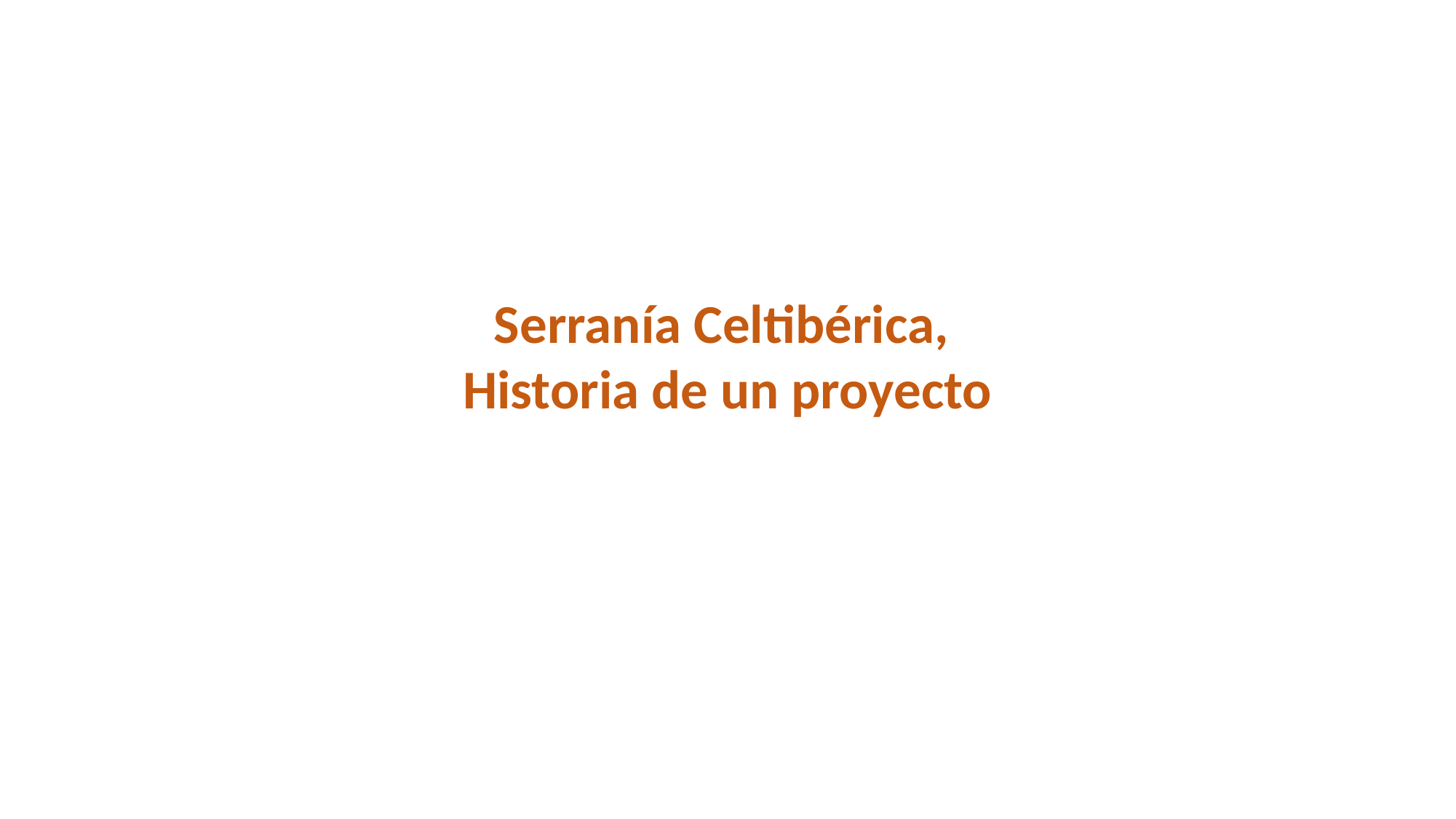

#

Serranía Celtibérica,
Historia de un proyecto